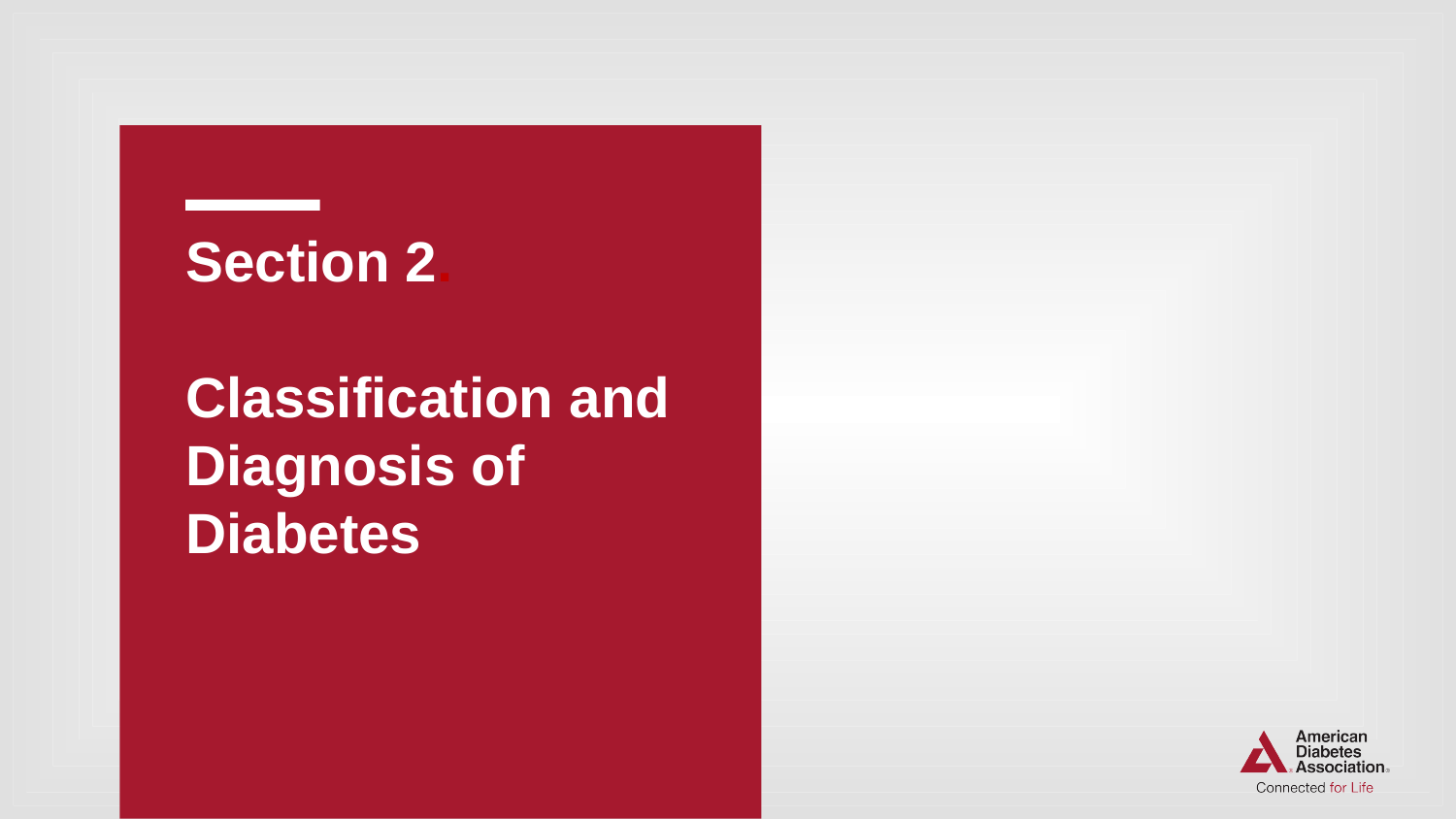

# Section 2. Classification and Diagnosis of Diabetes